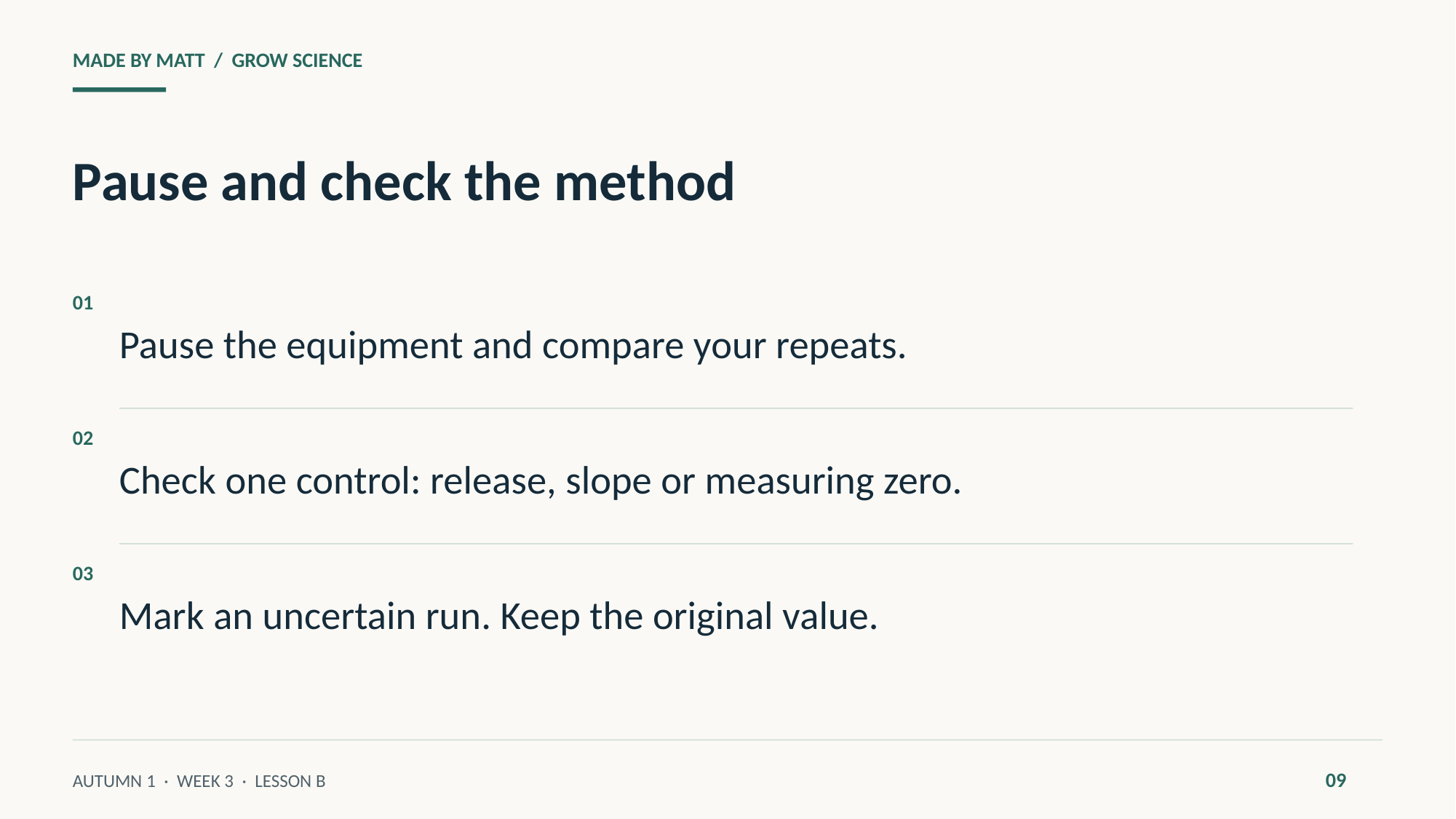

MADE BY MATT  /  GROW SCIENCE

Pause and check the method
Pause the equipment and compare your repeats.
01

Check one control: release, slope or measuring zero.
02

Mark an uncertain run. Keep the original value.
03

09
AUTUMN 1  ·  WEEK 3  ·  LESSON B